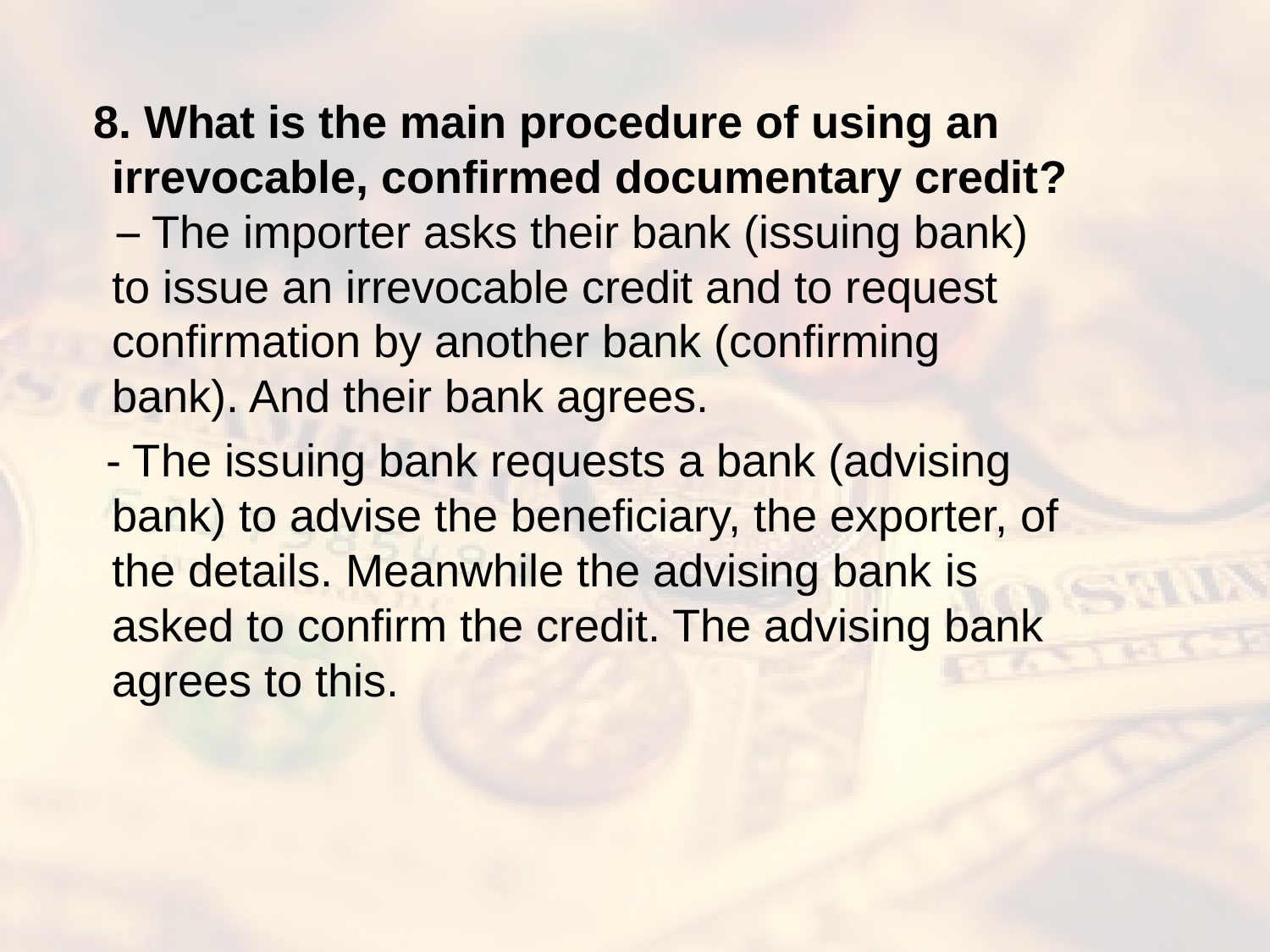

8. What is the main procedure of using an  irrevocable, confirmed documentary credit?－The importer asks their bank (issuing bank) to issue an irrevocable credit and to request confirmation by another bank (confirming bank). And their bank agrees.
   - The issuing bank requests a bank (advising bank) to advise the beneficiary, the exporter, of the details. Meanwhile the advising bank is asked to confirm the credit. The advising bank agrees to this.